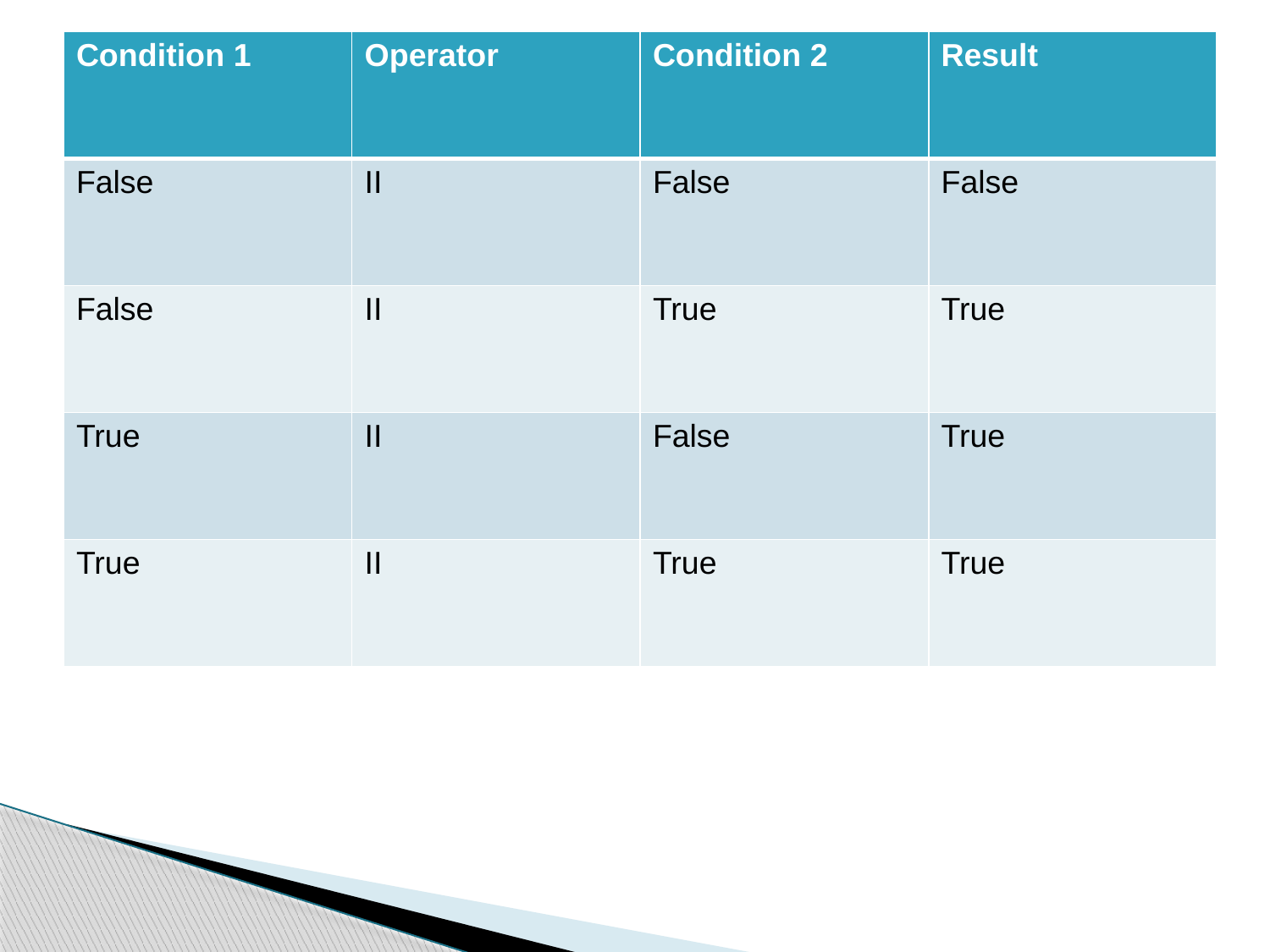

| Condition 1 | Operator | Condition 2 | Result |
| --- | --- | --- | --- |
| False | II | False | False |
| False | II | True | True |
| True | II | False | True |
| True | II | True | True |